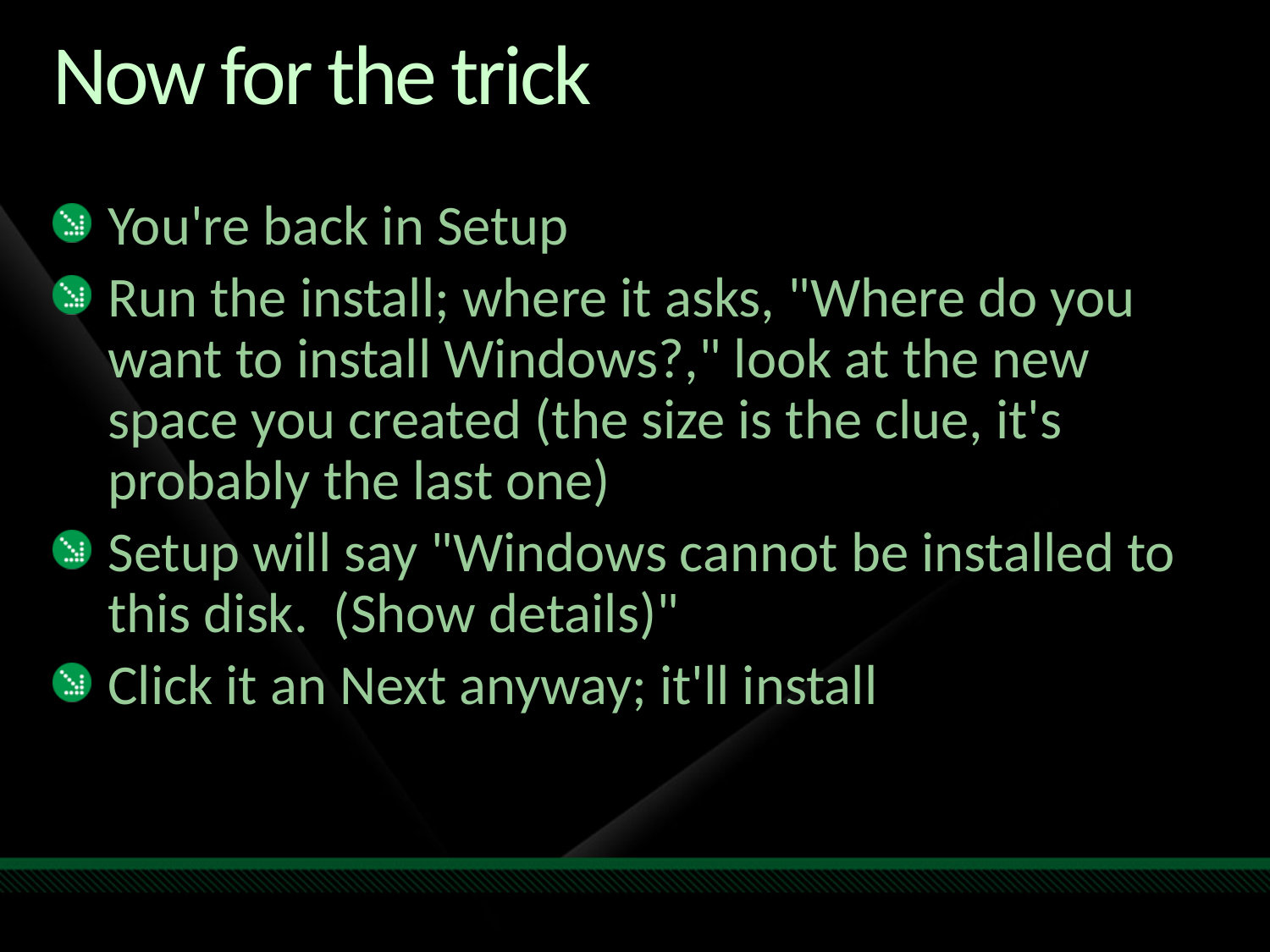

# Now for the trick
You're back in Setup
Run the install; where it asks, "Where do you want to install Windows?," look at the new space you created (the size is the clue, it's probably the last one)
Setup will say "Windows cannot be installed to this disk.  (Show details)"
Click it an Next anyway; it'll install